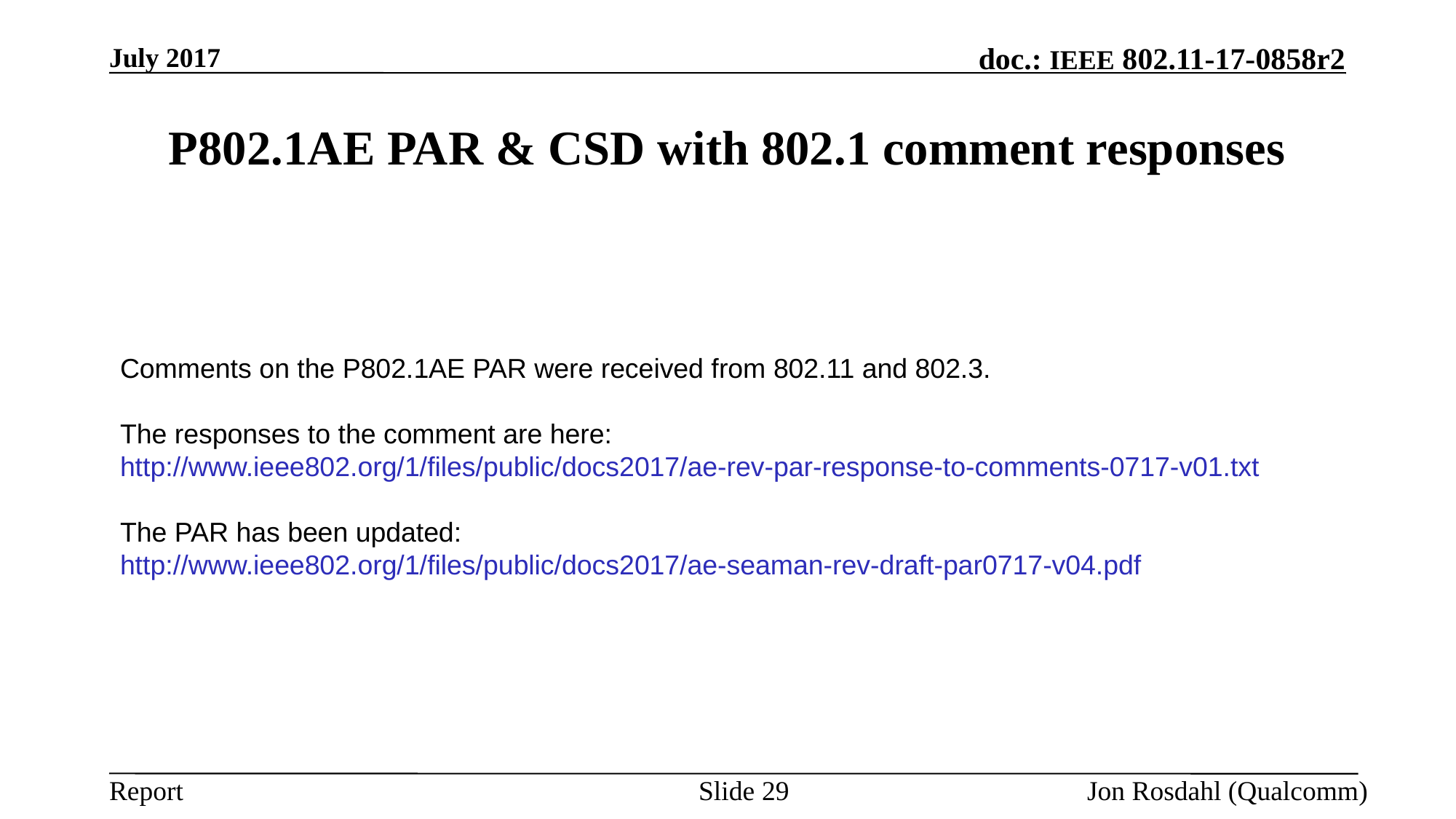

July 2017
# P802.1AE PAR & CSD with 802.1 comment responses
Comments on the P802.1AE PAR were received from 802.11 and 802.3.

The responses to the comment are here:
http://www.ieee802.org/1/files/public/docs2017/ae-rev-par-response-to-comments-0717-v01.txt

The PAR has been updated:
http://www.ieee802.org/1/files/public/docs2017/ae-seaman-rev-draft-par0717-v04.pdf

Slide 29
Jon Rosdahl (Qualcomm)